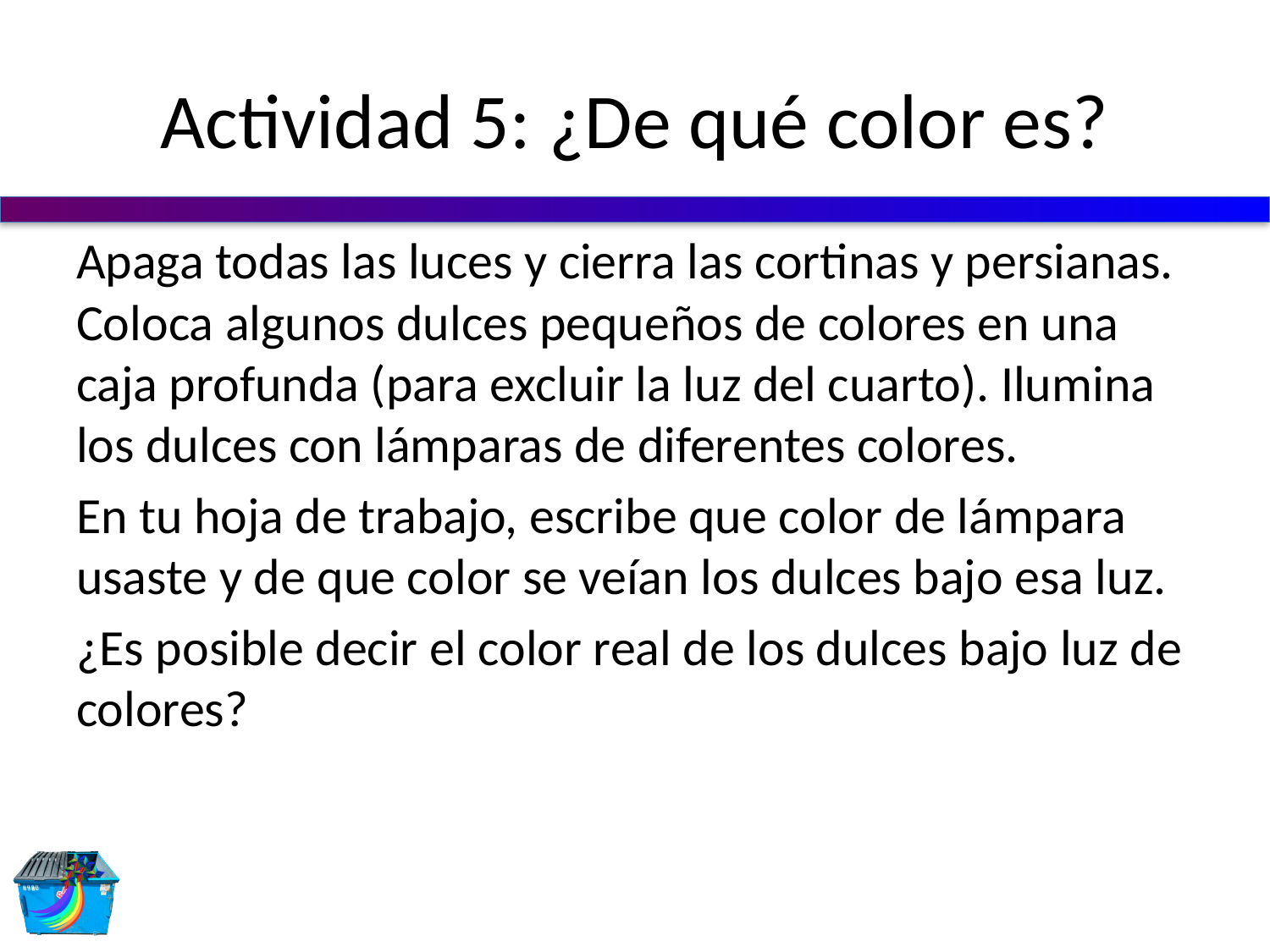

# Actividad 5: ¿De qué color es?
Apaga todas las luces y cierra las cortinas y persianas. Coloca algunos dulces pequeños de colores en una caja profunda (para excluir la luz del cuarto). Ilumina los dulces con lámparas de diferentes colores.
En tu hoja de trabajo, escribe que color de lámpara usaste y de que color se veían los dulces bajo esa luz.
¿Es posible decir el color real de los dulces bajo luz de colores?